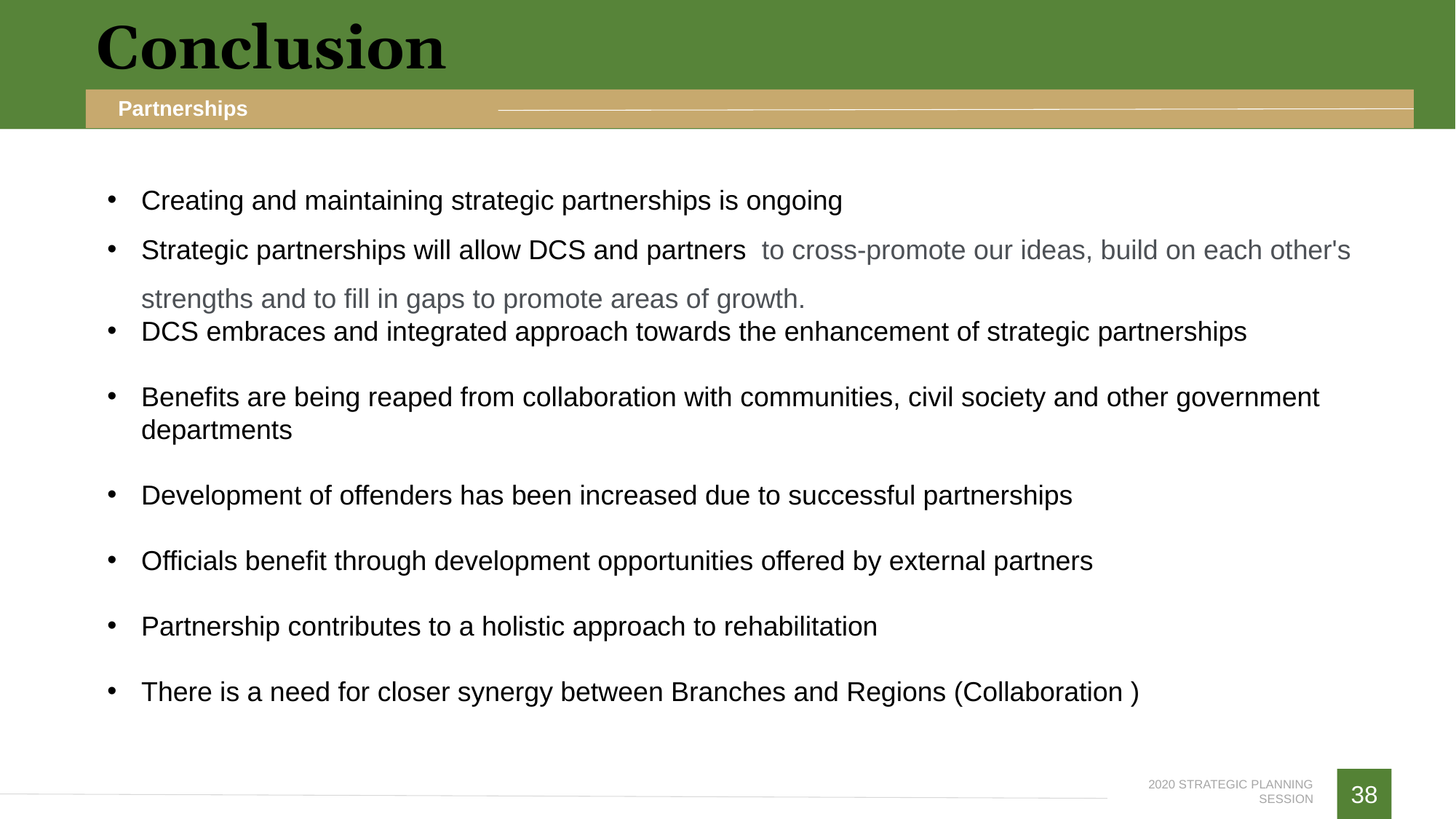

Conclusion

Partnerships
Creating and maintaining strategic partnerships is ongoing
Strategic partnerships will allow DCS and partners  to cross-promote our ideas, build on each other's strengths and to fill in gaps to promote areas of growth.
DCS embraces and integrated approach towards the enhancement of strategic partnerships

Benefits are being reaped from collaboration with communities, civil society and other government departments

Development of offenders has been increased due to successful partnerships

Officials benefit through development opportunities offered by external partners

Partnership contributes to a holistic approach to rehabilitation

There is a need for closer synergy between Branches and Regions (Collaboration )